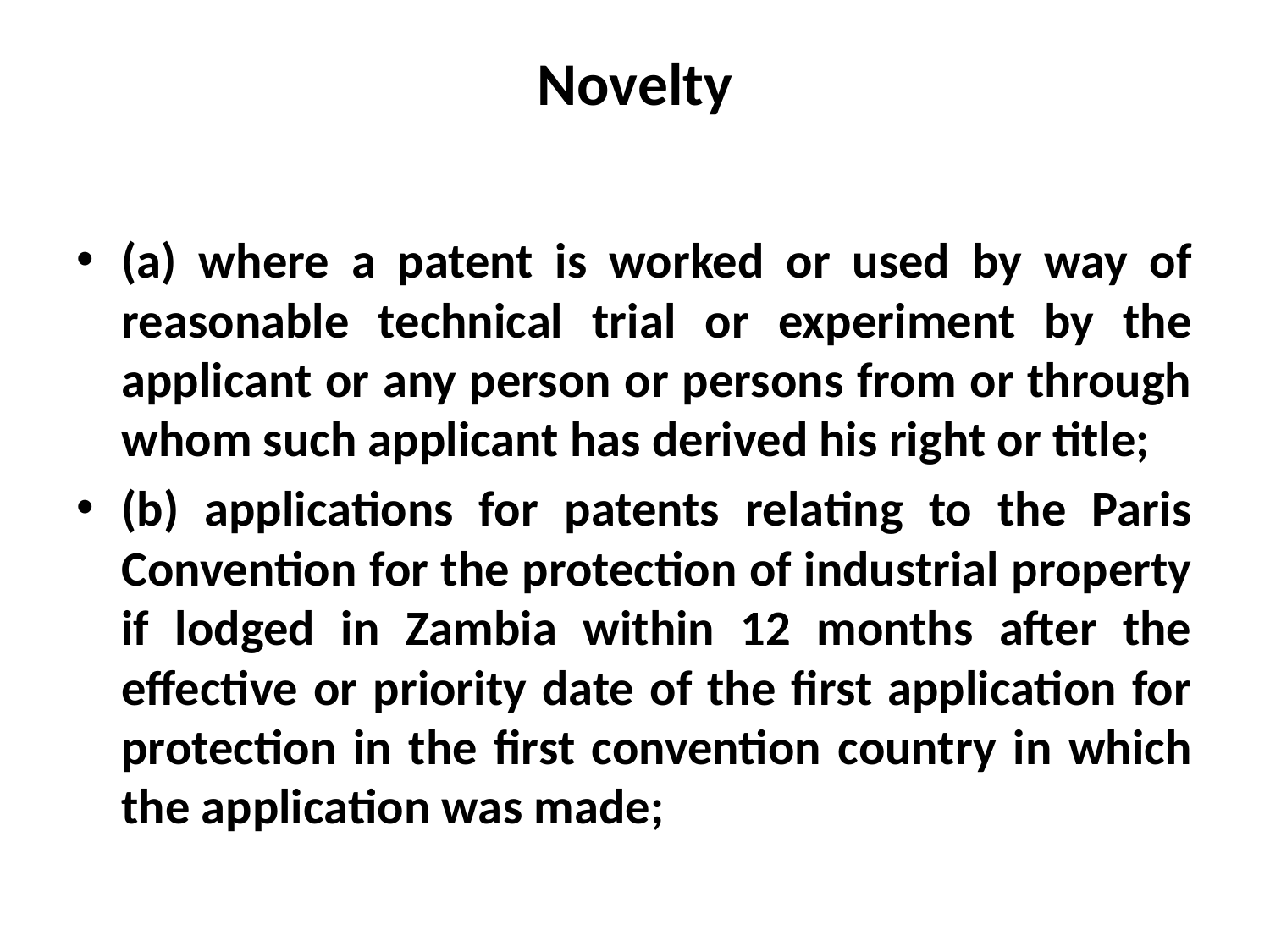

# Novelty
(a) where a patent is worked or used by way of reasonable technical trial or experiment by the applicant or any person or persons from or through whom such applicant has derived his right or title;
(b) applications for patents relating to the Paris Convention for the protection of industrial property if lodged in Zambia within 12 months after the effective or priority date of the first application for protection in the first convention country in which the application was made;